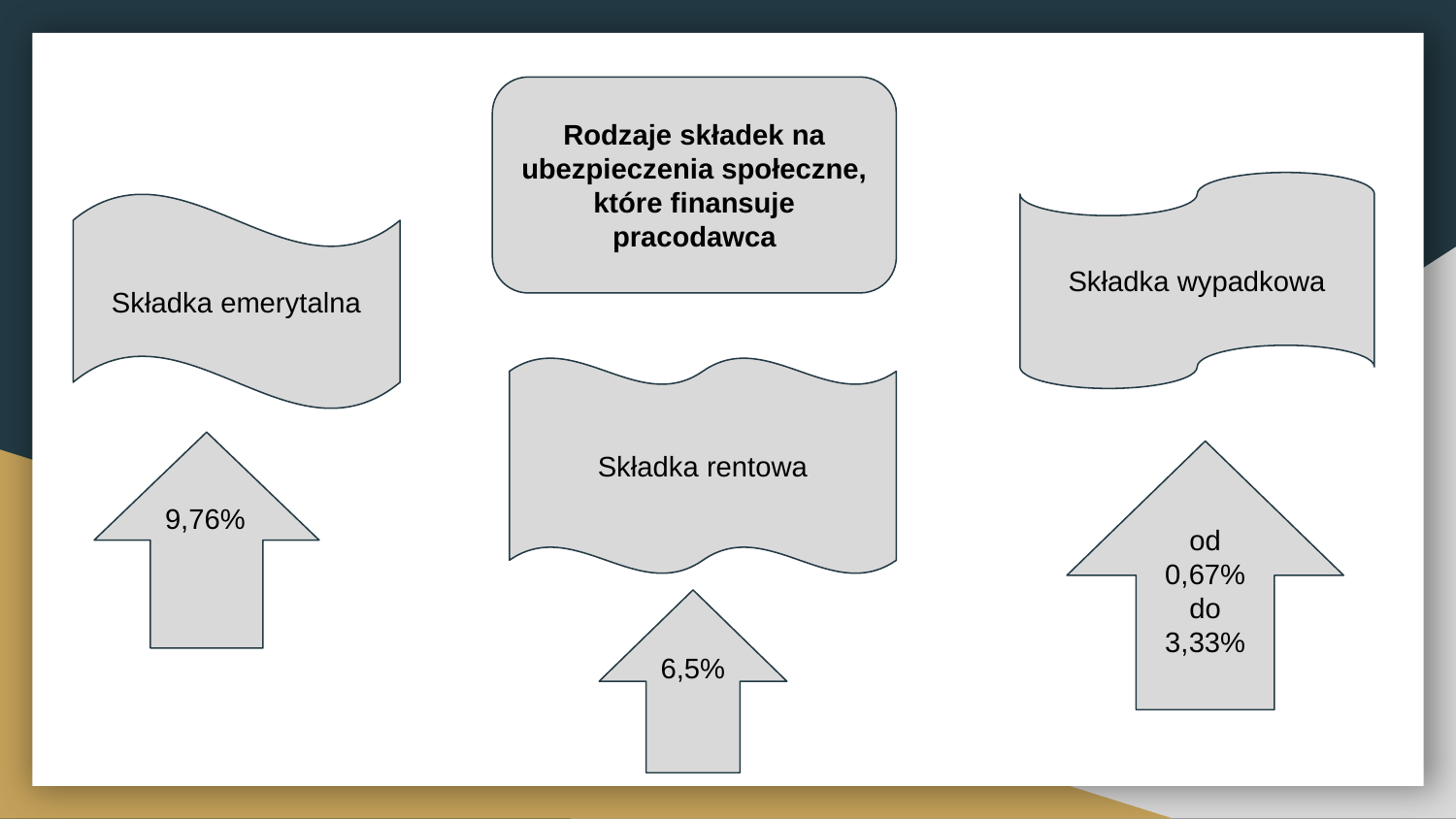

Rodzaje składek na ubezpieczenia społeczne, które finansuje pracodawca
Składka wypadkowa
Składka emerytalna
Składka rentowa
9,76%
od 0,67% do 3,33%
6,5%